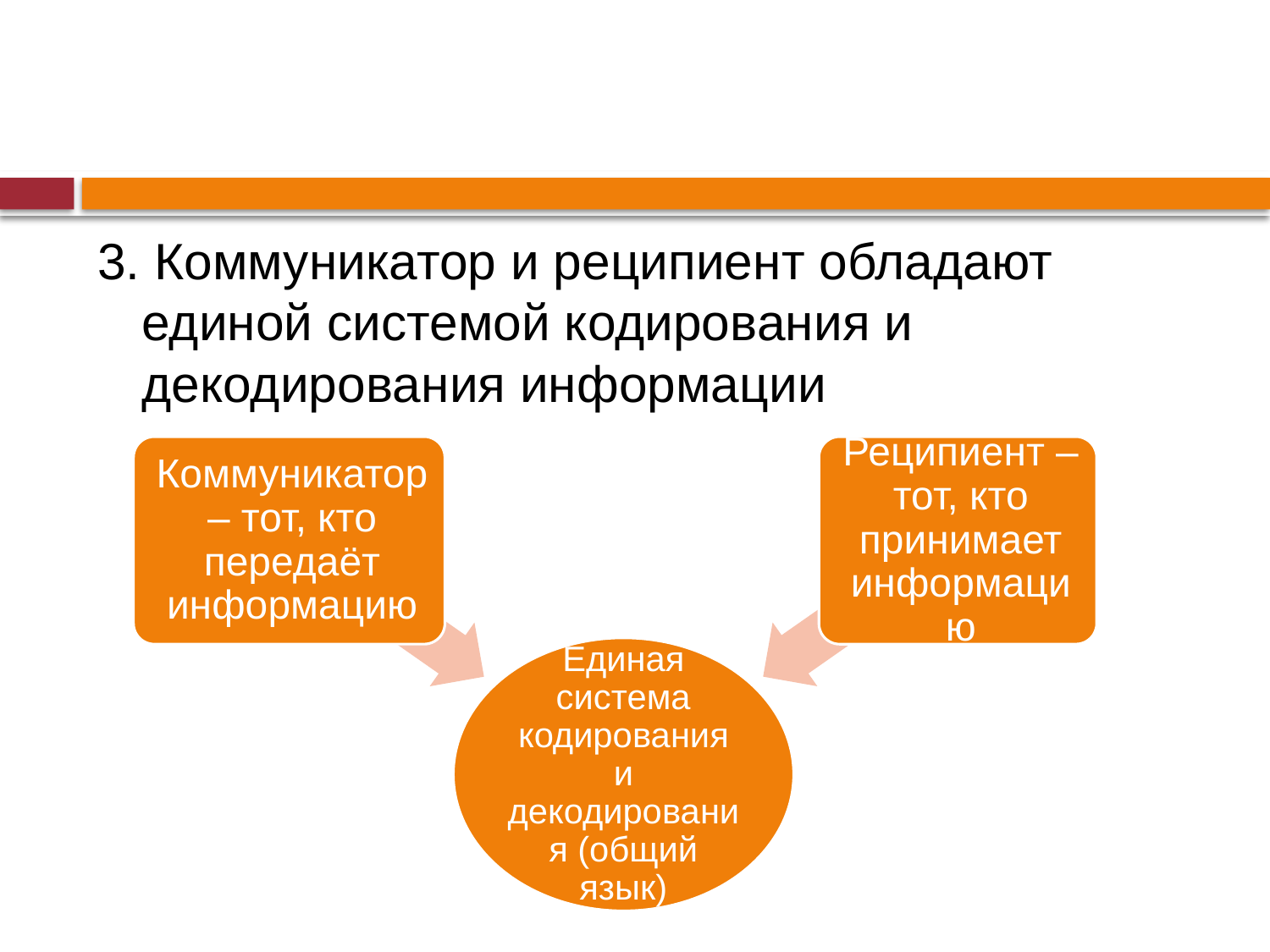

#
3. Коммуникатор и реципиент обладают единой системой кодирования и декодирования информации

Единая система кодирования и декодирования (общий язык)
Коммуникатор – тот, кто передаёт информацию
Реципиент – тот, кто принимает информацию